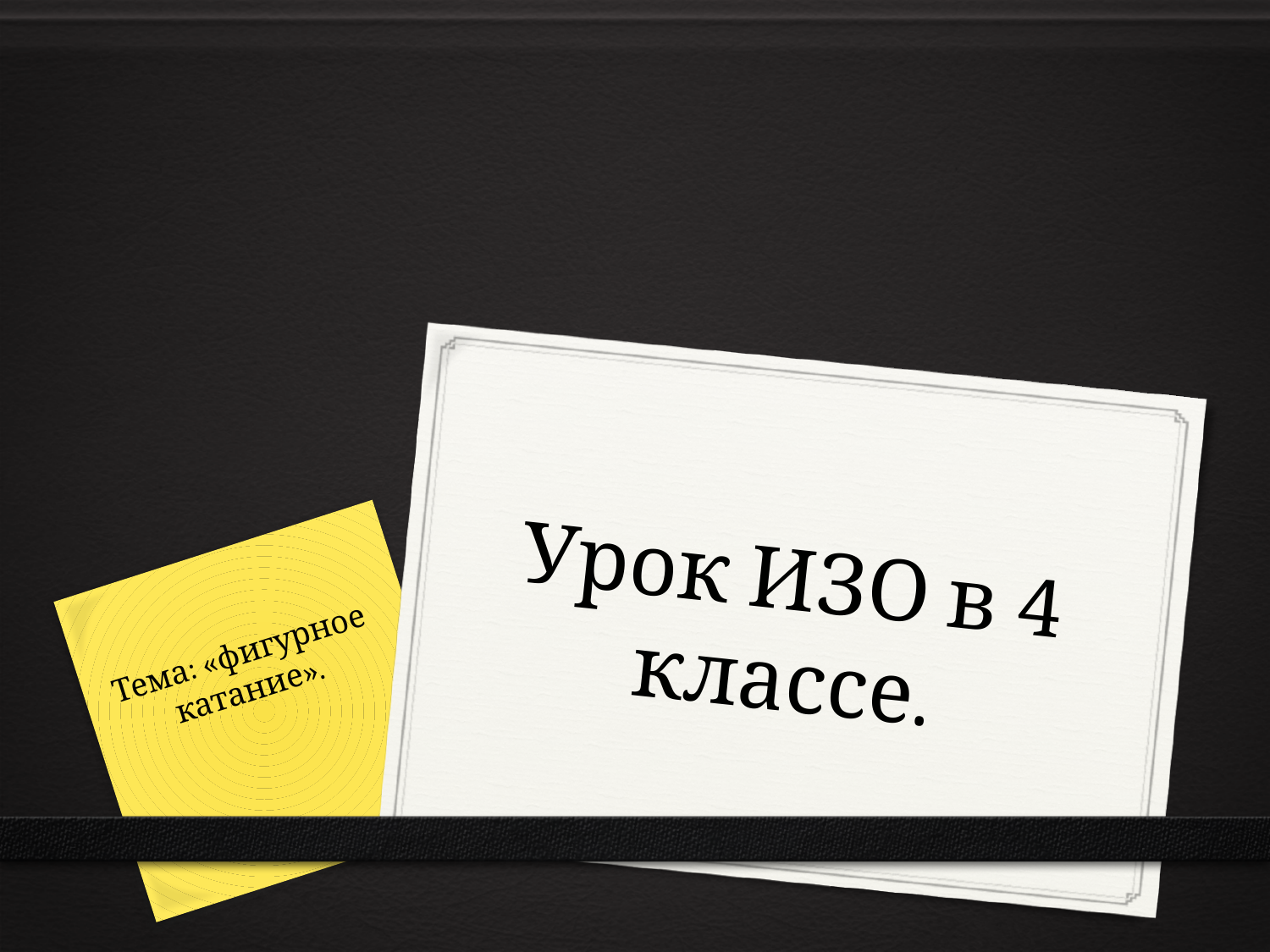

# Урок ИЗО в 4 классе.
Тема: «фигурное катание».